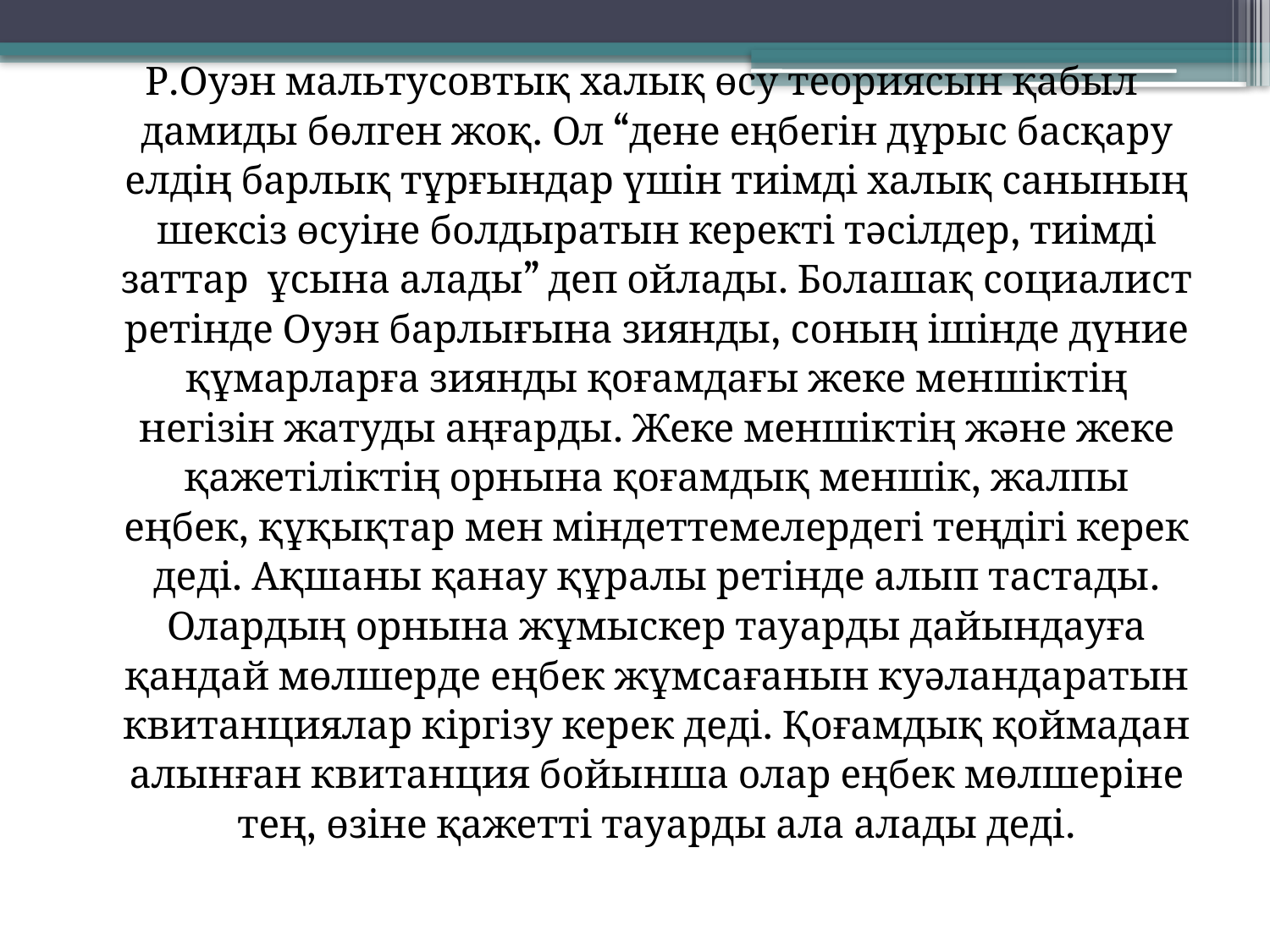

Р.Оуэн мальтусовтық халық өсу теориясын қабыл дамиды бөлген жоқ. Ол “дене еңбегін дұрыс басқару елдің барлық тұрғындар үшін тиімді халық санының шексіз өсуіне болдыратын керекті тәсілдер, тиімді заттар  ұсына алады” деп ойлады. Болашақ социалист ретінде Оуэн барлығына зиянды, соның ішінде дүние құмарларға зиянды қоғамдағы жеке меншіктің негізін жатуды аңғарды. Жеке меншіктің және жеке қажетіліктің орнына қоғамдық меншік, жалпы еңбек, құқықтар мен міндеттемелердегі теңдігі керек деді. Ақшаны қанау құралы ретінде алып тастады. Олардың орнына жұмыскер тауарды дайындауға қандай мөлшерде еңбек жұмсағанын куәландаратын квитанциялар кіргізу керек деді. Қоғамдық қоймадан алынған квитанция бойынша олар еңбек мөлшеріне тең, өзіне қажетті тауарды ала алады деді.